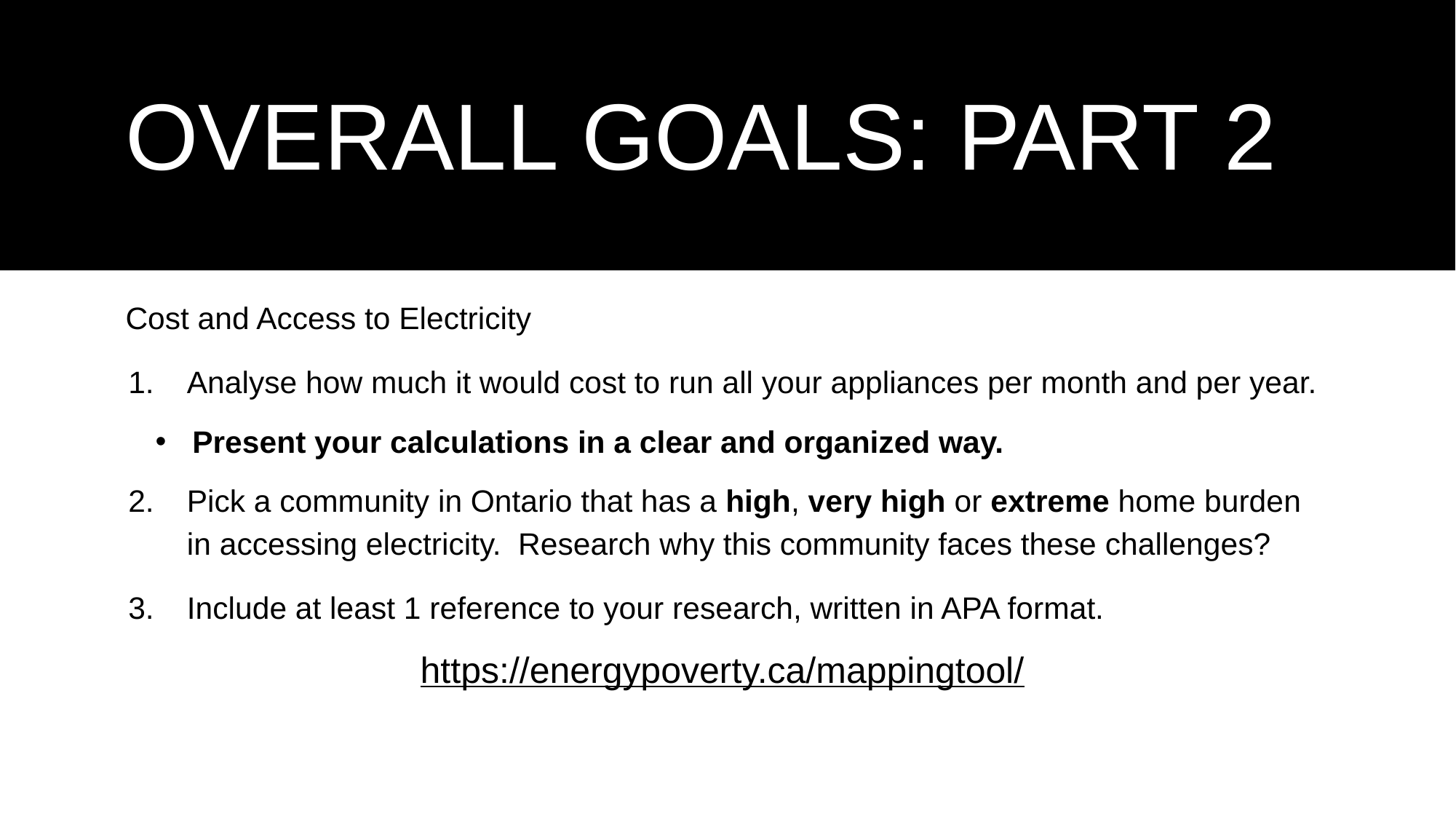

# OVERALL GOALS: PART 2
Cost and Access to Electricity
Analyse how much it would cost to run all your appliances per month and per year.
Present your calculations in a clear and organized way.
Pick a community in Ontario that has a high, very high or extreme home burden in accessing electricity.  Research why this community faces these challenges?
Include at least 1 reference to your research, written in APA format.
https://energypoverty.ca/mappingtool/